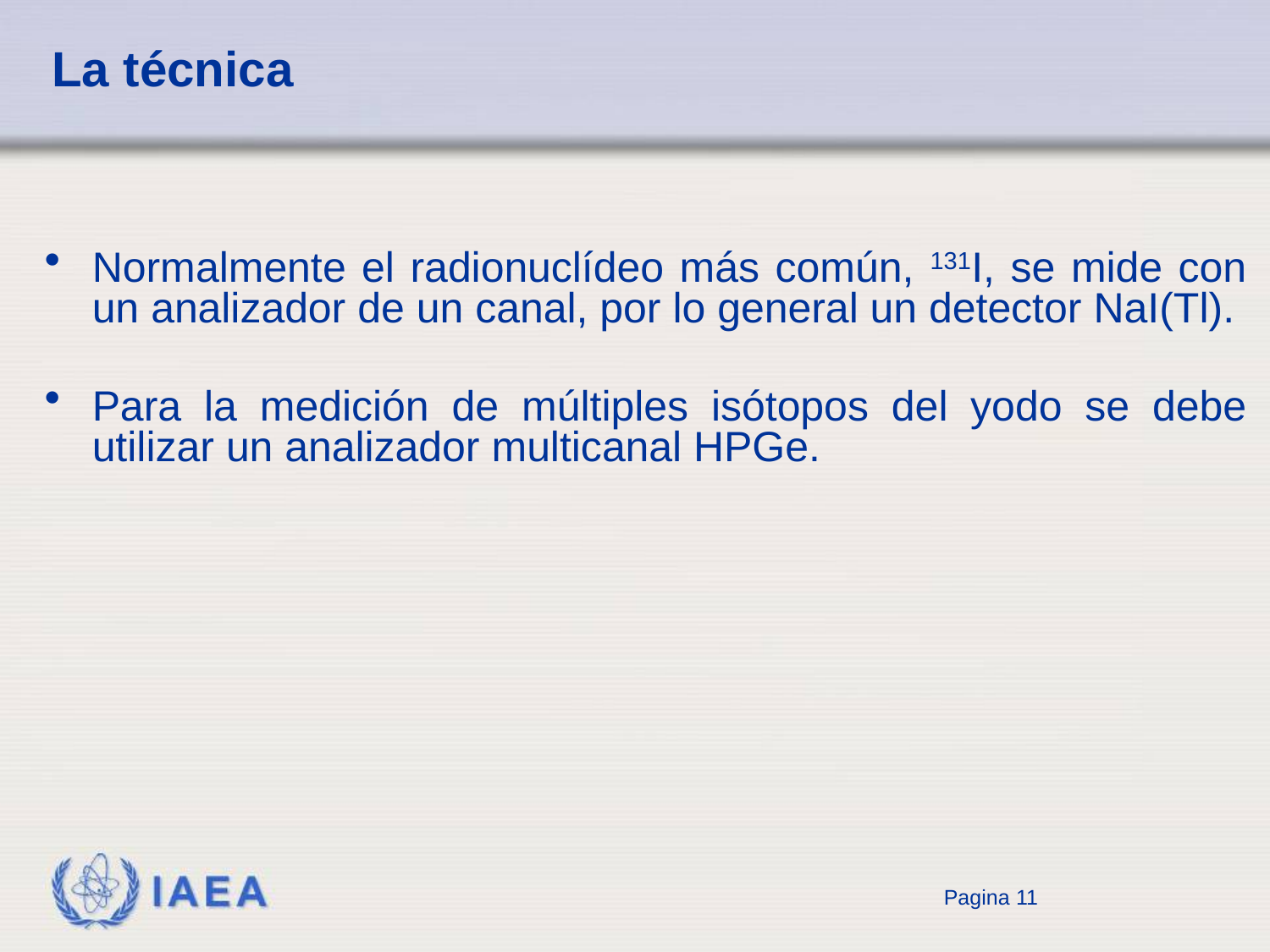

# La técnica
Normalmente el radionuclídeo más común, 131I, se mide con un analizador de un canal, por lo general un detector NaI(Tl).

Para la medición de múltiples isótopos del yodo se debe utilizar un analizador multicanal HPGe.